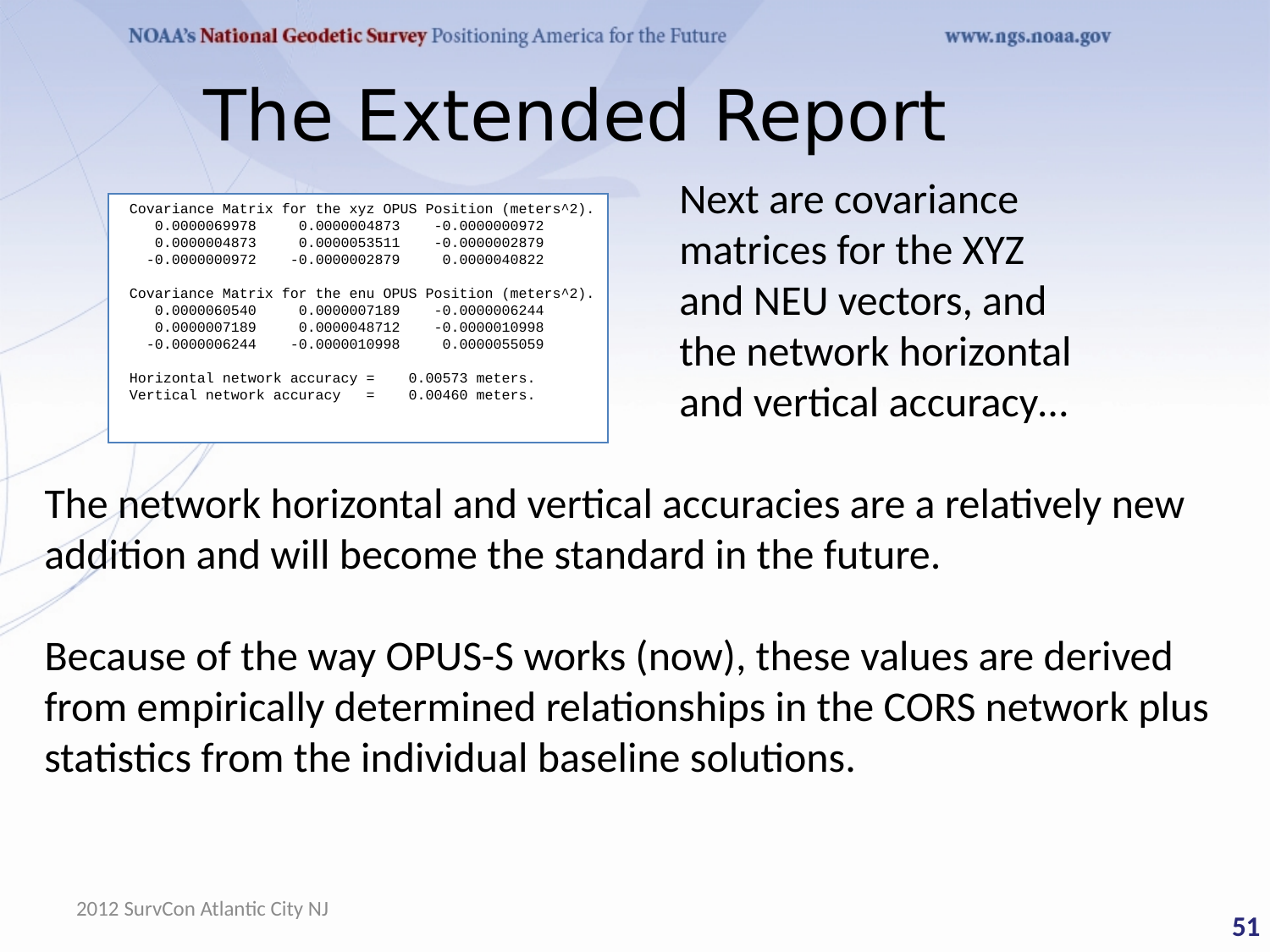

# The Extended Report
					Next are covariance
					matrices for the XYZ
					and NEU vectors, and
					the network horizontal
					and vertical accuracy…

The network horizontal and vertical accuracies are a relatively new addition and will become the standard in the future.

Because of the way OPUS-S works (now), these values are derived from empirically determined relationships in the CORS network plus statistics from the individual baseline solutions.
 Covariance Matrix for the xyz OPUS Position (meters^2).
    0.0000069978     0.0000004873    -0.0000000972
    0.0000004873     0.0000053511    -0.0000002879
   -0.0000000972    -0.0000002879     0.0000040822

 Covariance Matrix for the enu OPUS Position (meters^2).
    0.0000060540     0.0000007189    -0.0000006244
    0.0000007189     0.0000048712    -0.0000010998
   -0.0000006244    -0.0000010998     0.0000055059

 Horizontal network accuracy =    0.00573 meters.
 Vertical network accuracy   =    0.00460 meters.

2012 SurvCon Atlantic City NJ

 51